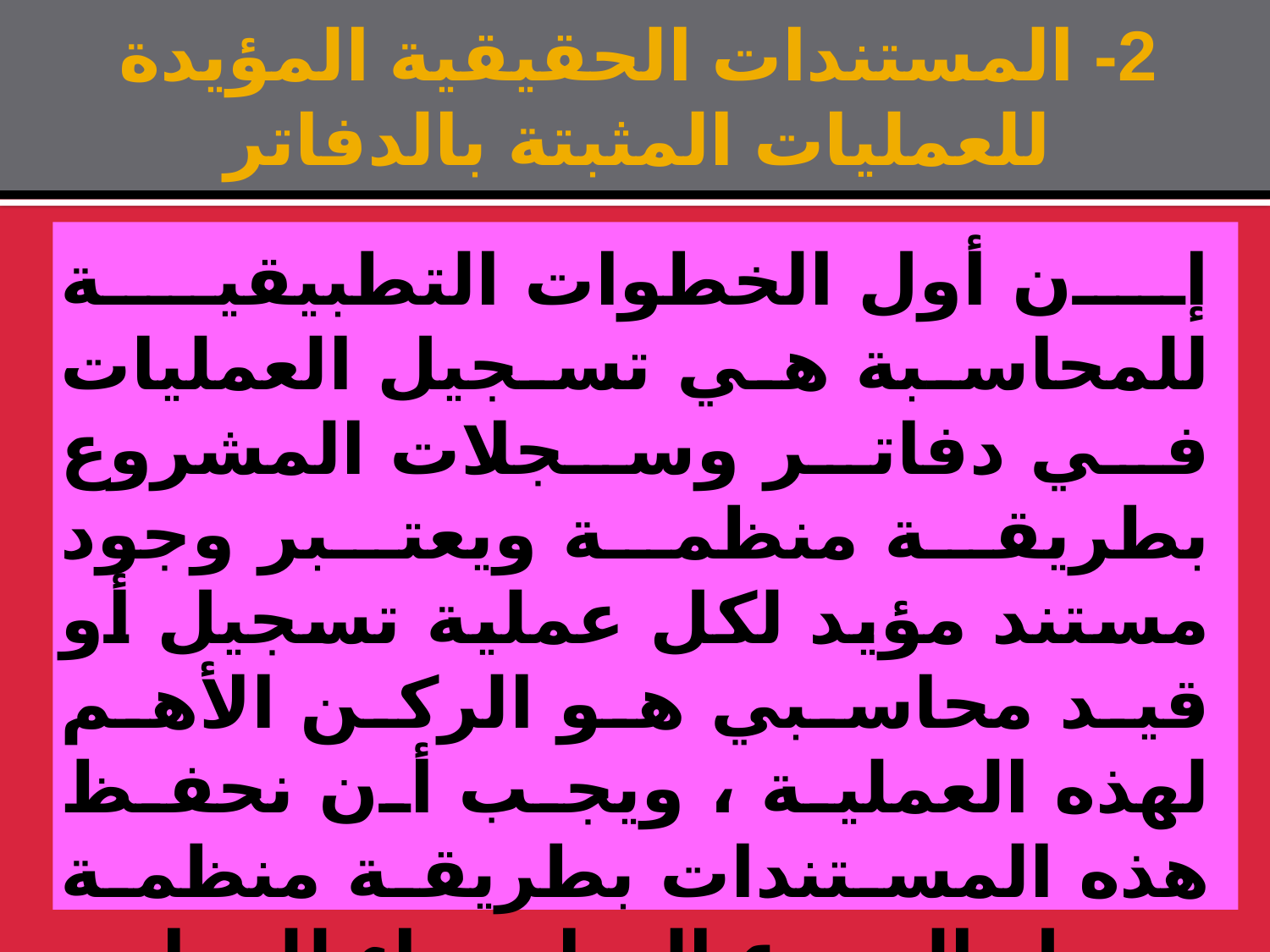

# 2- المستندات الحقيقية المؤيدة للعمليات المثبتة بالدفاتر
إن أول الخطوات التطبيقية للمحاسبة هي تسجيل العمليات في دفاتر وسجلات المشروع بطريقة منظمة ويعتبر وجود مستند مؤيد لكل عملية تسجيل أو قيد محاسبي هو الركن الأهم لهذه العملية ، ويجب أن نحفظ هذه المستندات بطريقة منظمة يسهل الرجوع إليها سواء للمراجع الداخلى أو المراجع الخارجي، وتضم المستندات أشكالاً وصوراً متعددة، والتى يكون بعضها خارجياً من الغير وبعضها  داخلياً يعد في المنشأة